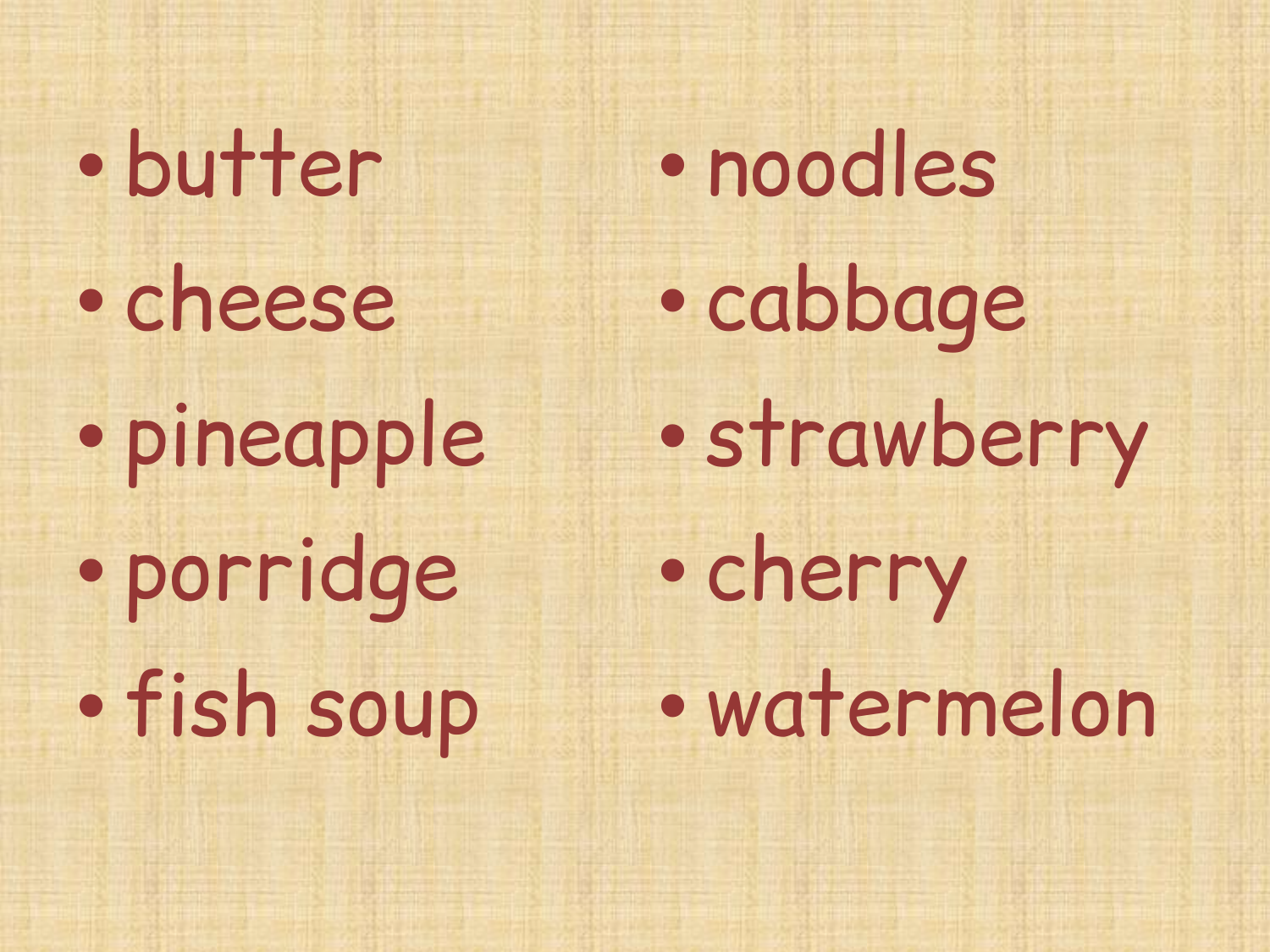

#
butter
cheese
pineapple
porridge
fish soup
noodles
cabbage
strawberry
cherry
watermelon